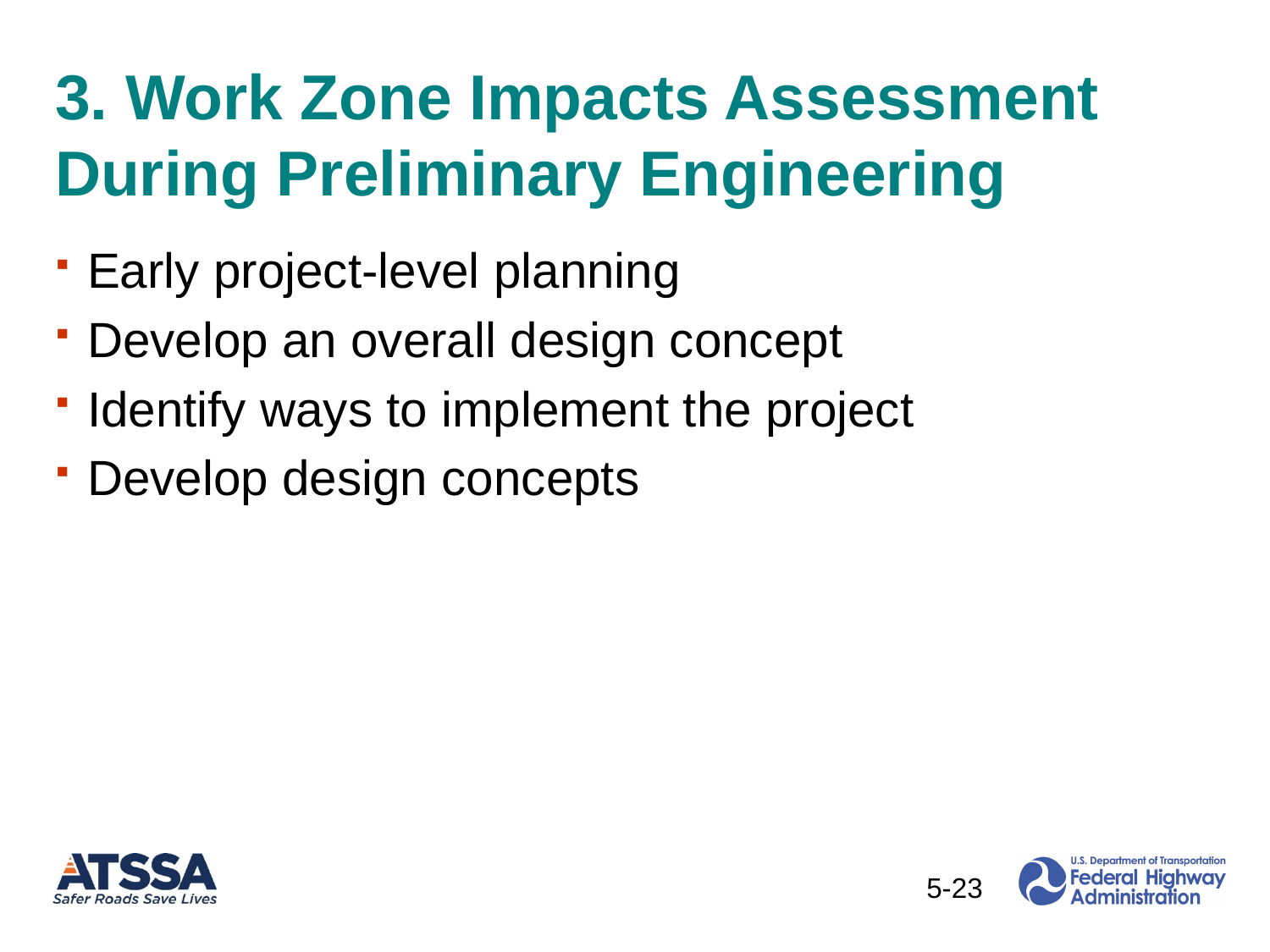

# 3. Work Zone Impacts Assessment During Preliminary Engineering
Early project-level planning
Develop an overall design concept
Identify ways to implement the project
Develop design concepts